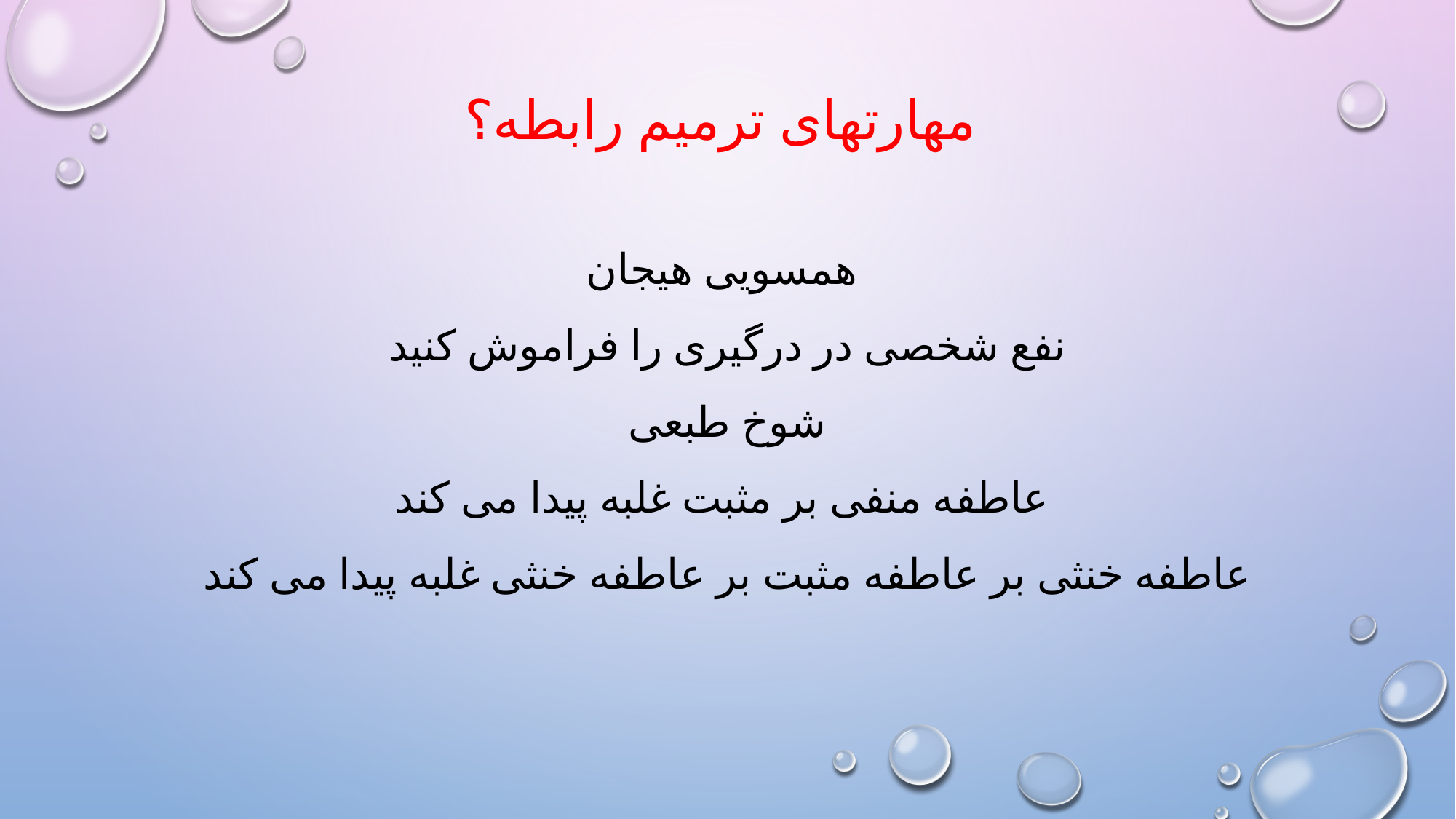

# مهارتهای ترمیم رابطه؟
همسویی هیجان
نفع شخصی در درگیری را فراموش کنید
شوخ طبعی
عاطفه منفی بر مثبت غلبه پیدا می کند
عاطفه خنثی بر عاطفه مثبت بر عاطفه خنثی غلبه پیدا می کند